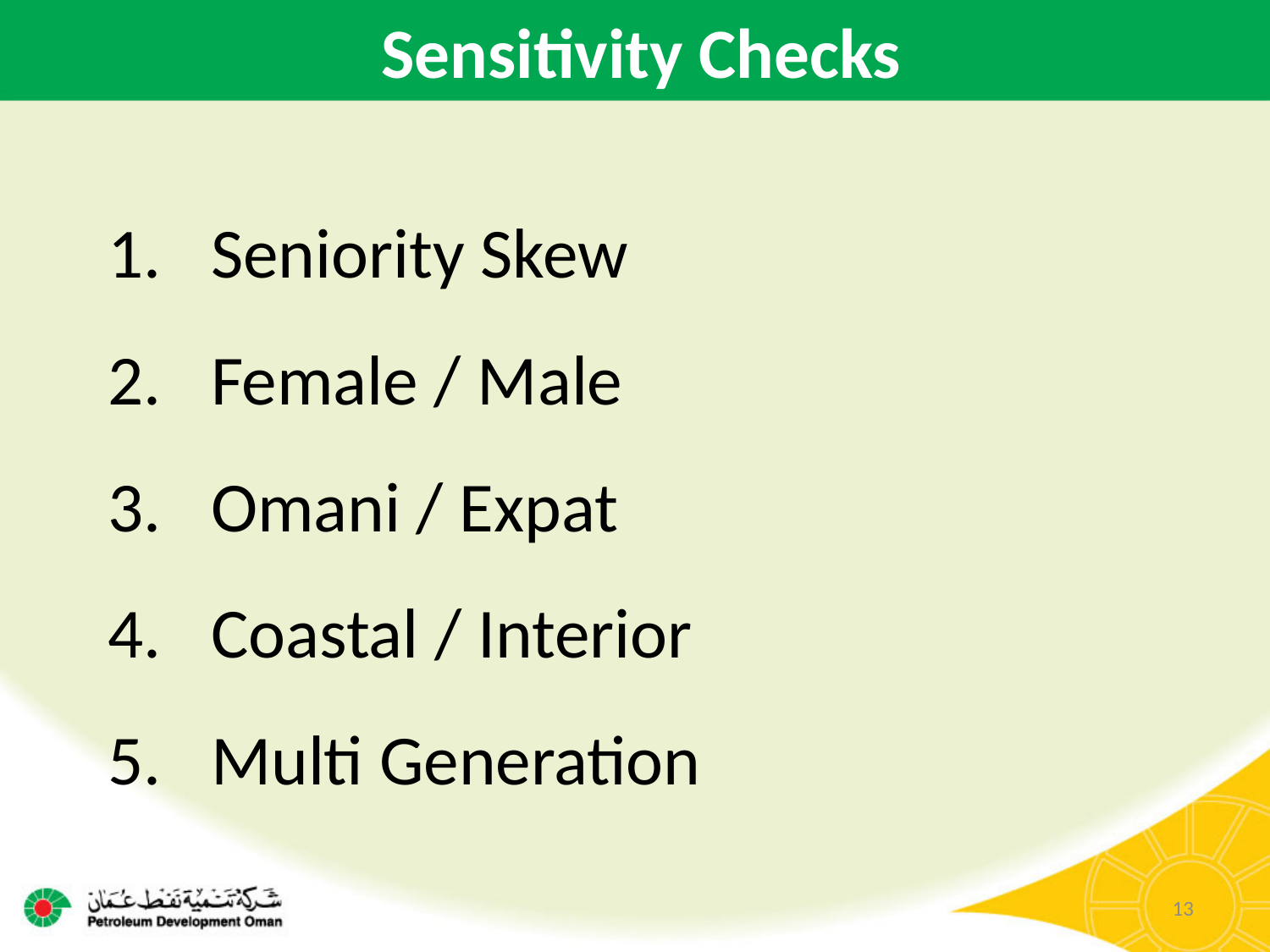

Sensitivity Checks
Seniority Skew
Female / Male
Omani / Expat
Coastal / Interior
Multi Generation
13